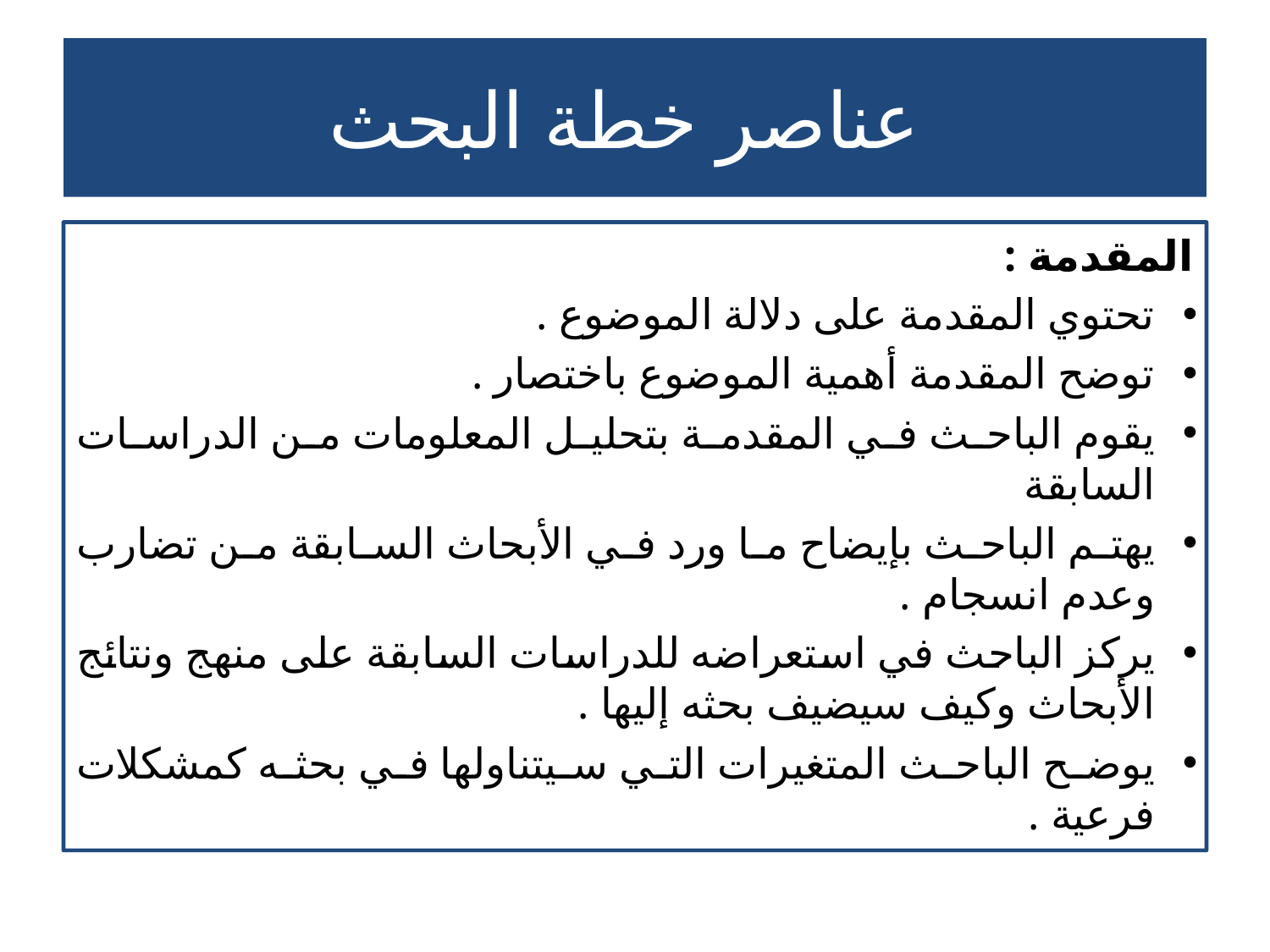

# عناصر خطة البحث
المقدمة :
تحتوي المقدمة على دلالة الموضوع .
توضح المقدمة أهمية الموضوع باختصار .
يقوم الباحث في المقدمة بتحليل المعلومات من الدراسات السابقة
يهتم الباحث بإيضاح ما ورد في الأبحاث السابقة من تضارب وعدم انسجام .
يركز الباحث في استعراضه للدراسات السابقة على منهج ونتائج الأبحاث وكيف سيضيف بحثه إليها .
يوضح الباحث المتغيرات التي سيتناولها في بحثه كمشكلات فرعية .